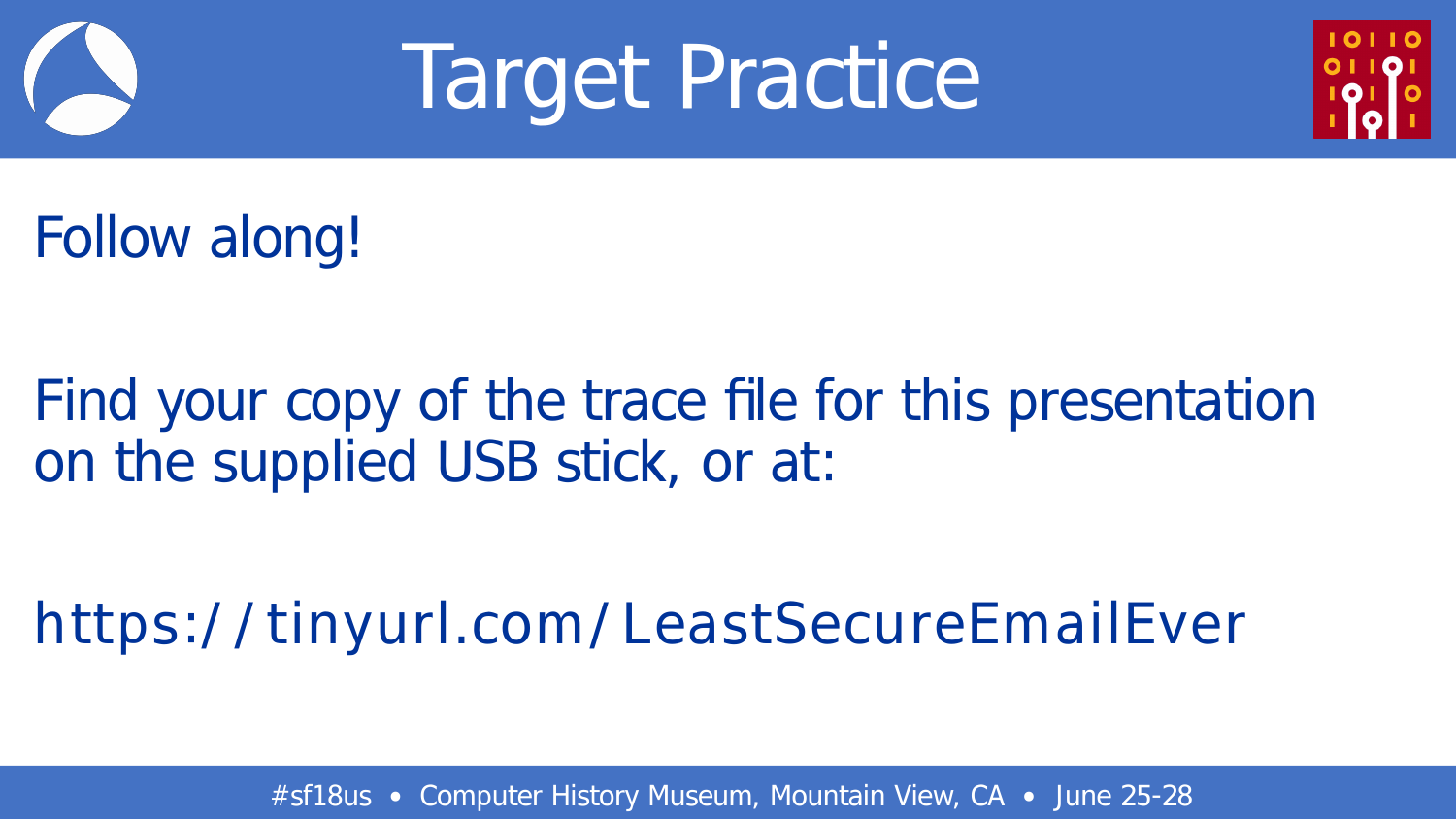

# Target Practice
Follow along!

Find your copy of the trace file for this presentation on the supplied USB stick, or at:

https://tinyurl.com/LeastSecureEmailEver